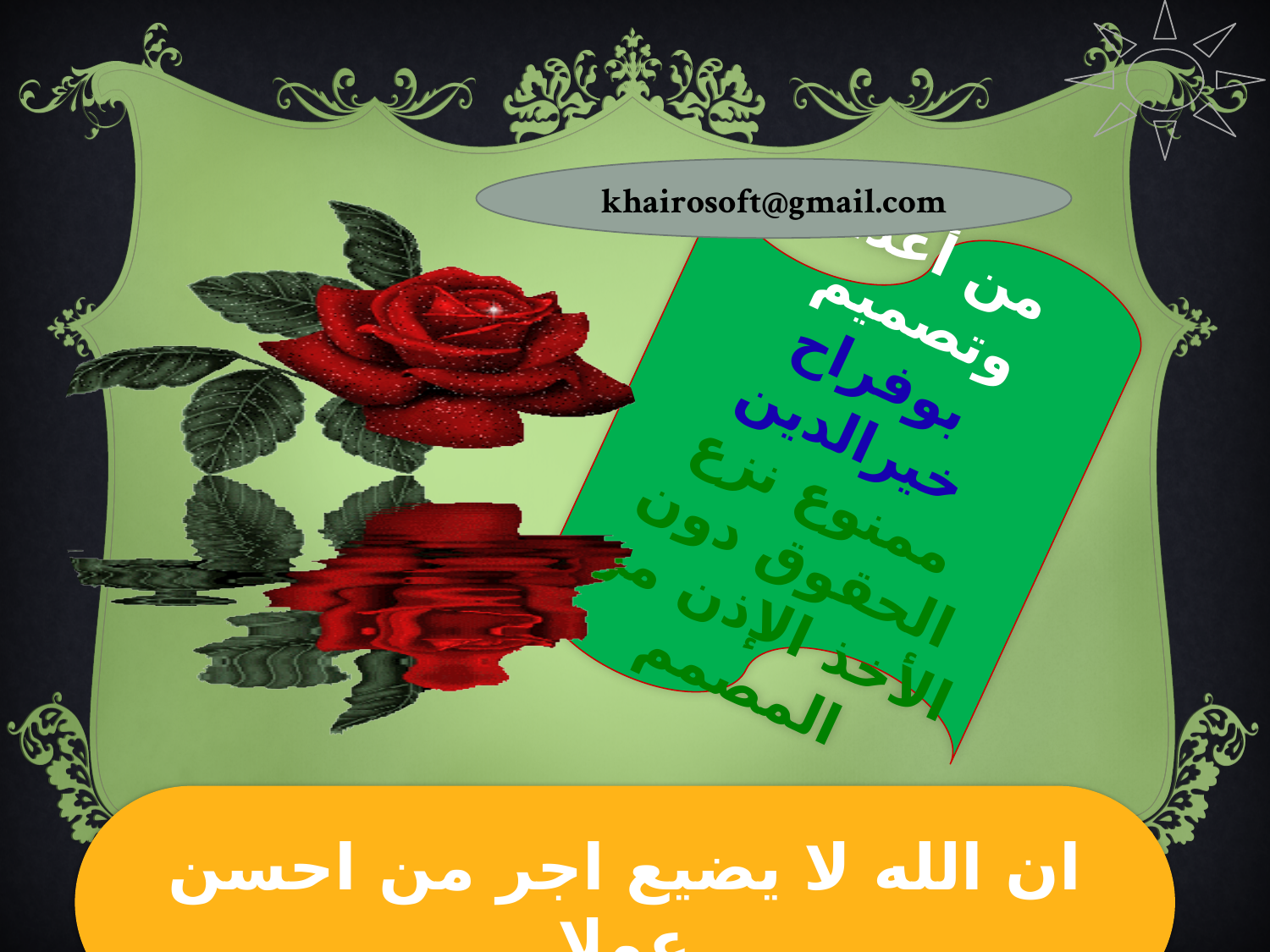

khairosoft@gmail.com
من أعداد وتصميم
بوفراح خيرالدين
ممنوع نزع الحقوق دون الأخذ الإذن من المصمم

ان الله لا يضيع اجر من احسن عملا